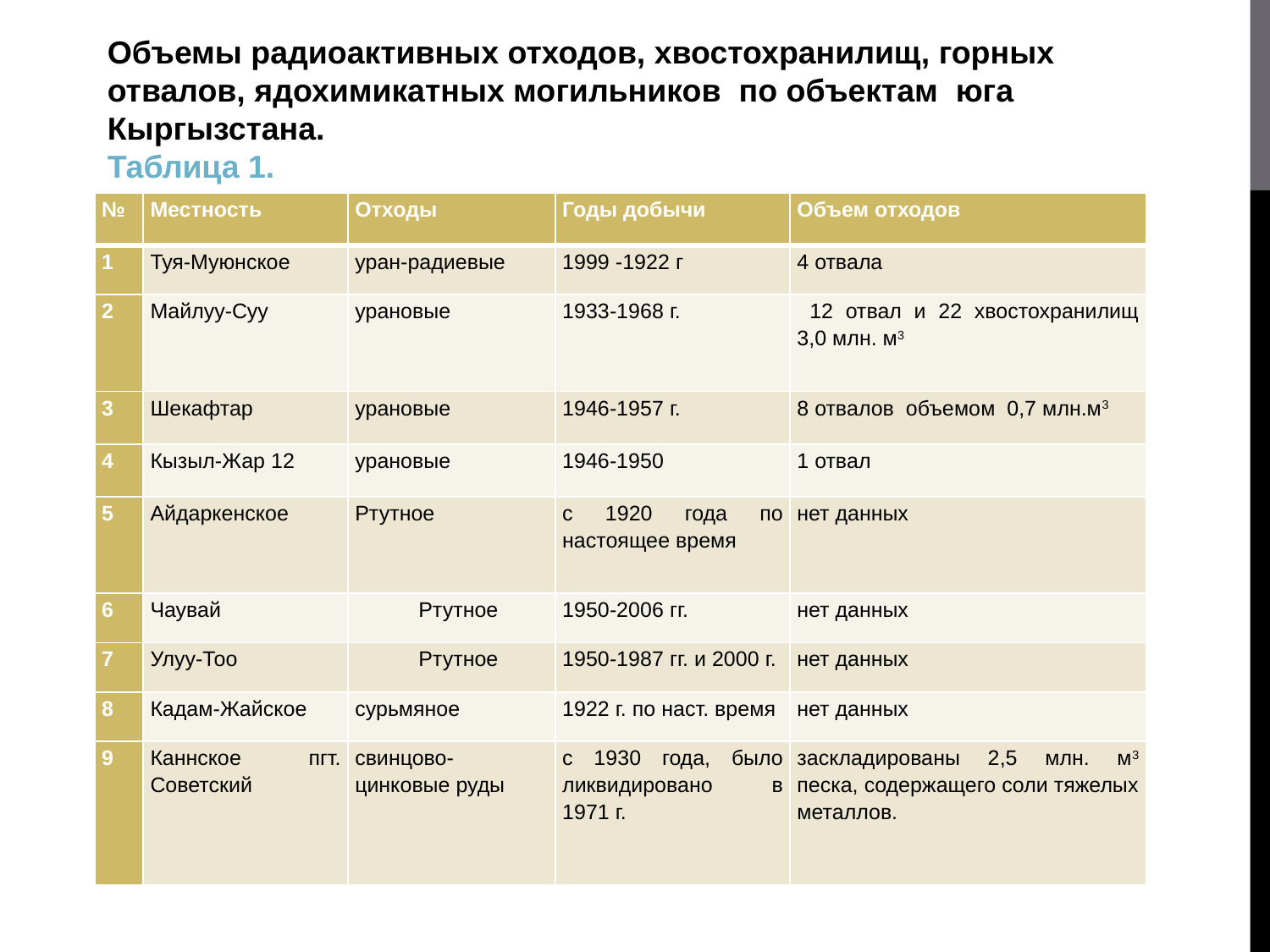

Объемы радиоактивных отходов, хвостохранилищ, горных отвалов, ядохимикатных могильников  по объектам  юга Кыргызстана.
Таблица 1.
| № | Местность | Отходы | Годы добычи | Объем отходов |
| --- | --- | --- | --- | --- |
| 1 | Туя-Муюнское | уран-радиевые | 1999 -1922 г | 4 отвала |
| 2 | Майлуу-Суу | урановые | 1933-1968 г. | 12 отвал и 22 хвостохранилищ 3,0 млн. м3 |
| 3 | Шекафтар | урановые | 1946-1957 г. | 8 отвалов объемом 0,7 млн.м3 |
| 4 | Кызыл-Жар 12 | урановые | 1946-1950 | 1 отвал |
| 5 | Айдаркенское | Ртутное | с 1920 года по настоящее время | нет данных |
| 6 | Чаувай | Ртутное | 1950-2006 гг. | нет данных |
| 7 | Улуу-Тоо | Ртутное | 1950-1987 гг. и 2000 г. | нет данных |
| 8 | Кадам-Жайское | сурьмяное | 1922 г. по наст. время | нет данных |
| 9 | Каннское пгт. Советский | свинцово-цинковые руды | с 1930 года, было ликвидировано в 1971 г. | заскладированы 2,5 млн. м3 песка, содержащего соли тяжелых металлов. |